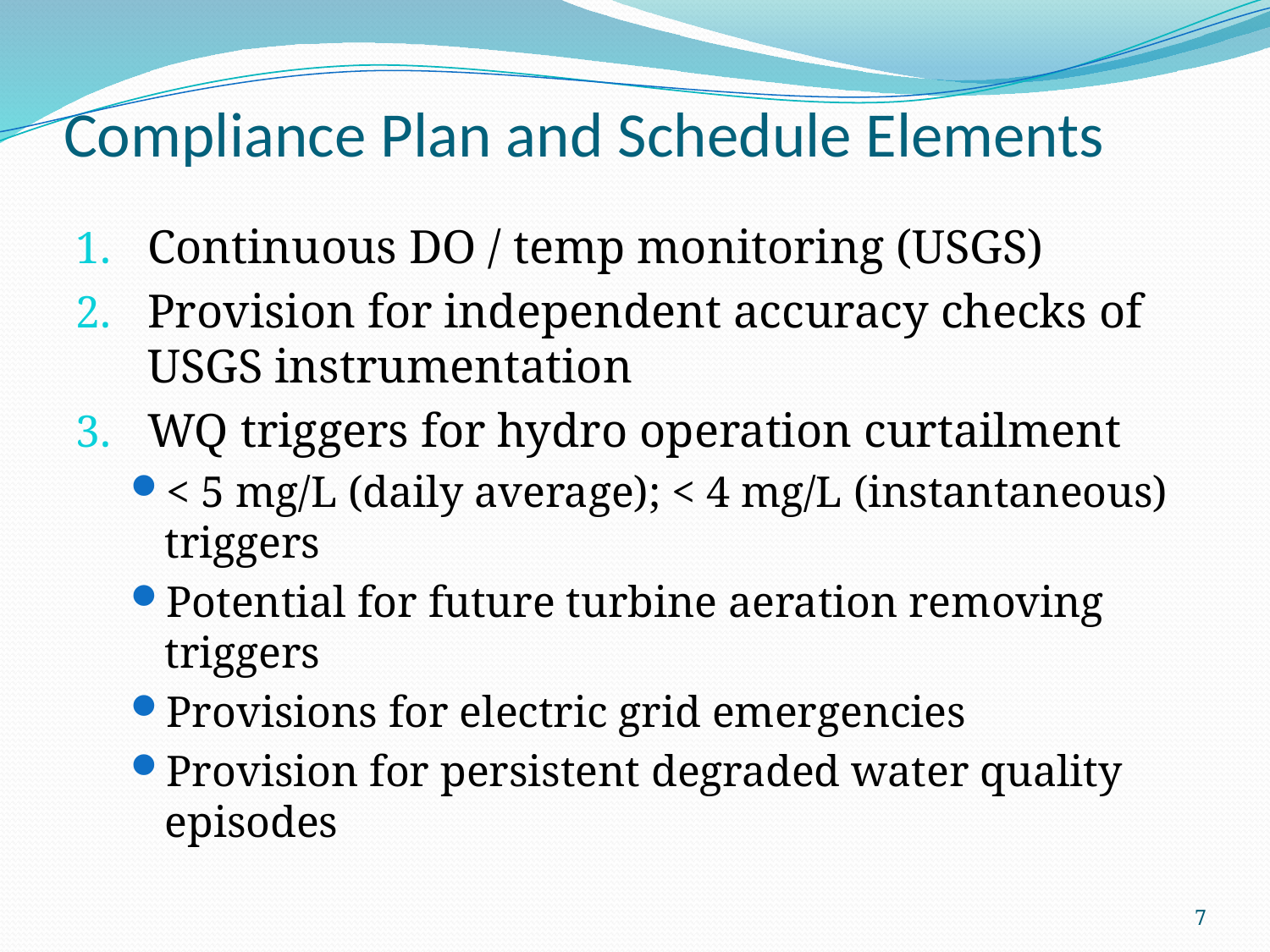

# Compliance Plan and Schedule Elements
Continuous DO / temp monitoring (USGS)
Provision for independent accuracy checks of USGS instrumentation
WQ triggers for hydro operation curtailment
< 5 mg/L (daily average); < 4 mg/L (instantaneous) triggers
Potential for future turbine aeration removing triggers
Provisions for electric grid emergencies
Provision for persistent degraded water quality episodes
7